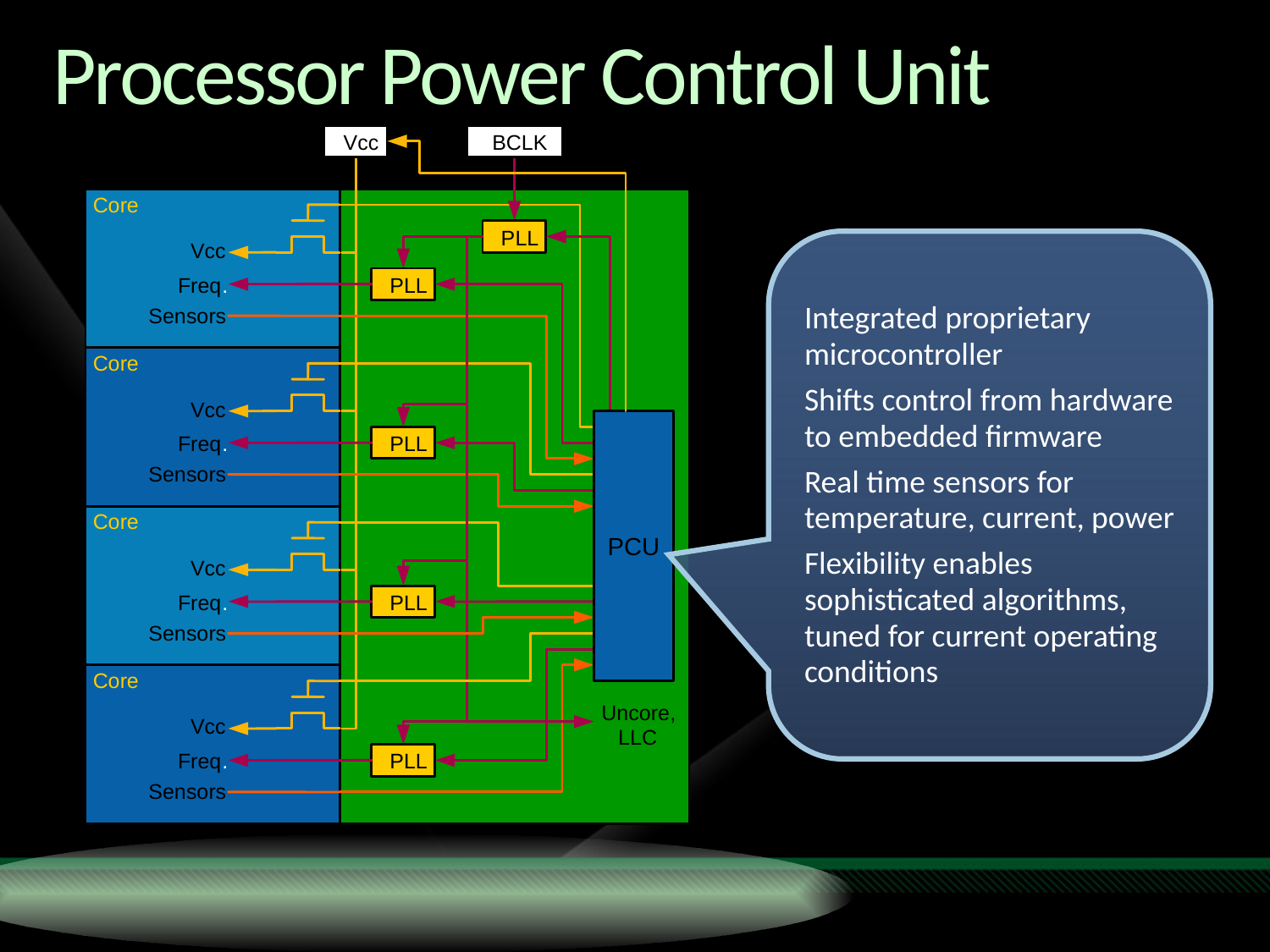

# Processor Power Control Unit

Vcc
BCLK

Core

PLL

Integrated proprietary microcontroller
Shifts control from hardware to embedded firmware
Real time sensors for temperature, current, power
Flexibility enables sophisticated algorithms, tuned for current operating conditions

Vcc

Freq
.
PLL

Sensors

Core

Vcc

PCU

Freq
.
PLL

Sensors

Core

Vcc

Freq
.
PLL

Sensors

Core

Uncore
,

Vcc

LLC

Freq
.
PLL

Sensors